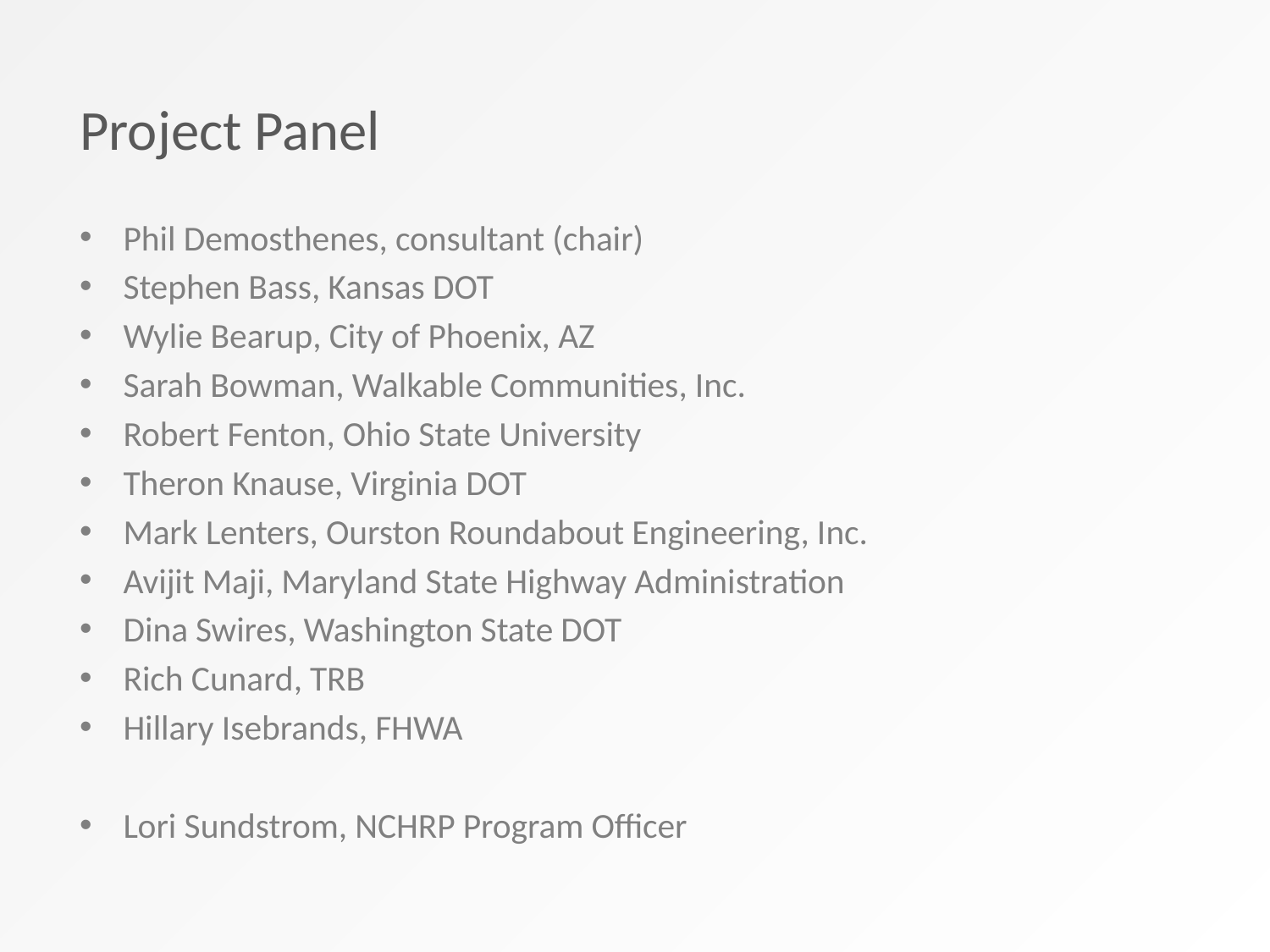

# Project Panel
Phil Demosthenes, consultant (chair)
Stephen Bass, Kansas DOT
Wylie Bearup, City of Phoenix, AZ
Sarah Bowman, Walkable Communities, Inc.
Robert Fenton, Ohio State University
Theron Knause, Virginia DOT
Mark Lenters, Ourston Roundabout Engineering, Inc.
Avijit Maji, Maryland State Highway Administration
Dina Swires, Washington State DOT
Rich Cunard, TRB
Hillary Isebrands, FHWA

Lori Sundstrom, NCHRP Program Officer